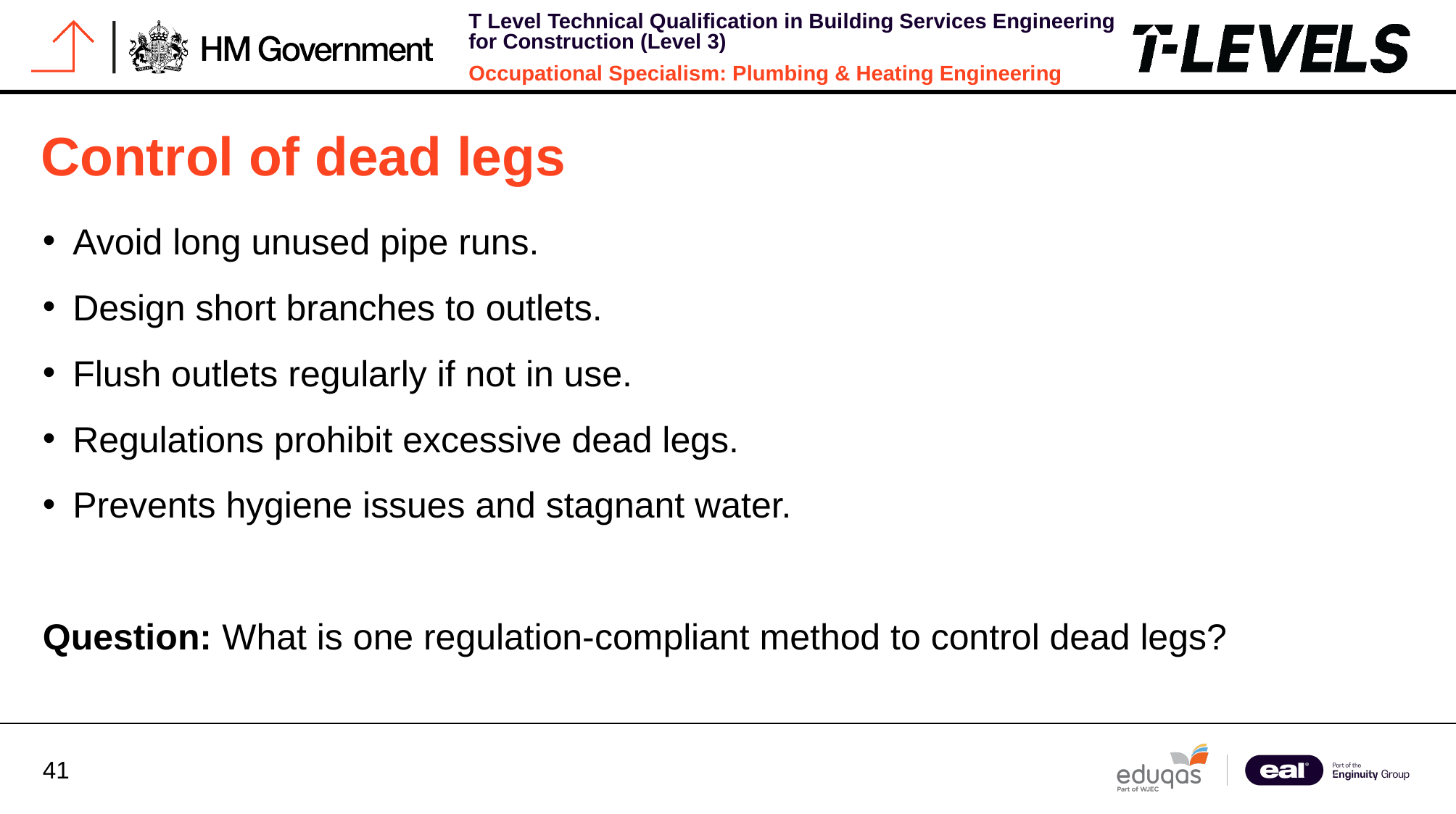

# Control of dead legs
Avoid long unused pipe runs.
Design short branches to outlets.
Flush outlets regularly if not in use.
Regulations prohibit excessive dead legs.
Prevents hygiene issues and stagnant water.

Question: What is one regulation-compliant method to control dead legs?